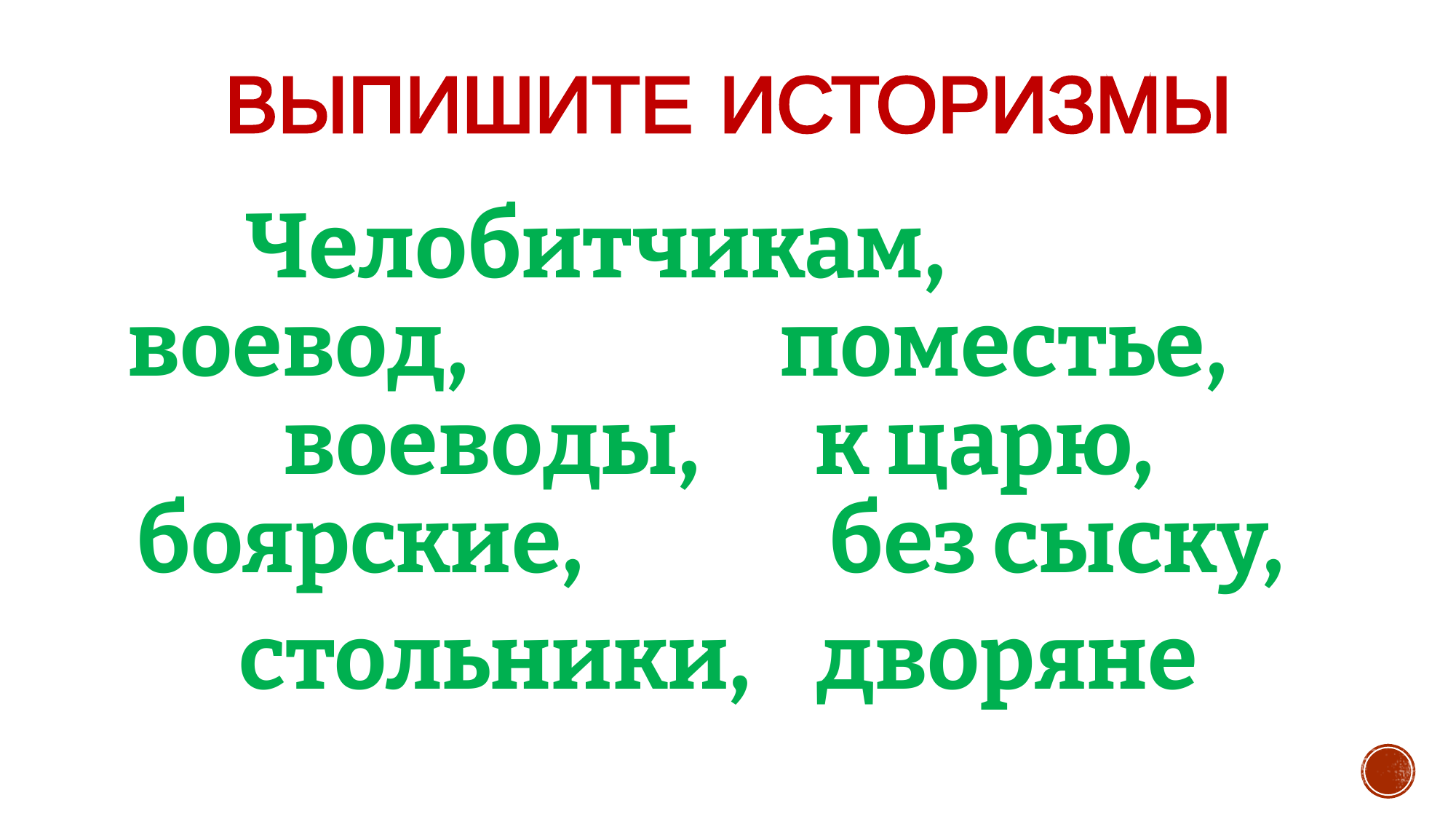

# Выпишите историзмы
Челобитчикам,                воевод,                   поместье,      воеводы,       к царю, боярские,               без сыску,
стольники,    дворяне